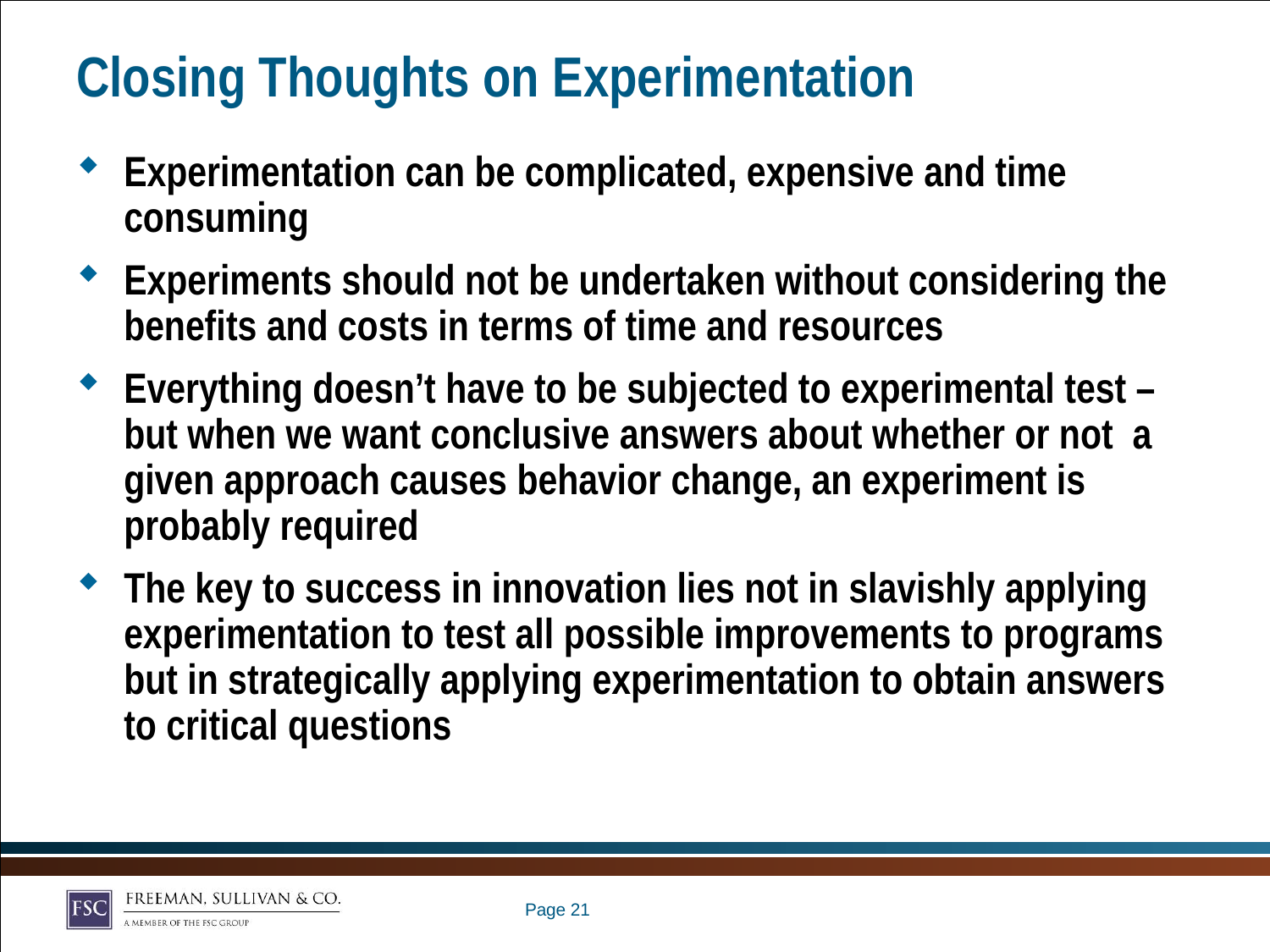

# Closing Thoughts on Experimentation
Experimentation can be complicated, expensive and time consuming
Experiments should not be undertaken without considering the benefits and costs in terms of time and resources
Everything doesn’t have to be subjected to experimental test – but when we want conclusive answers about whether or not  a given approach causes behavior change, an experiment is probably required
The key to success in innovation lies not in slavishly applying experimentation to test all possible improvements to programs but in strategically applying experimentation to obtain answers to critical questions
Page 21